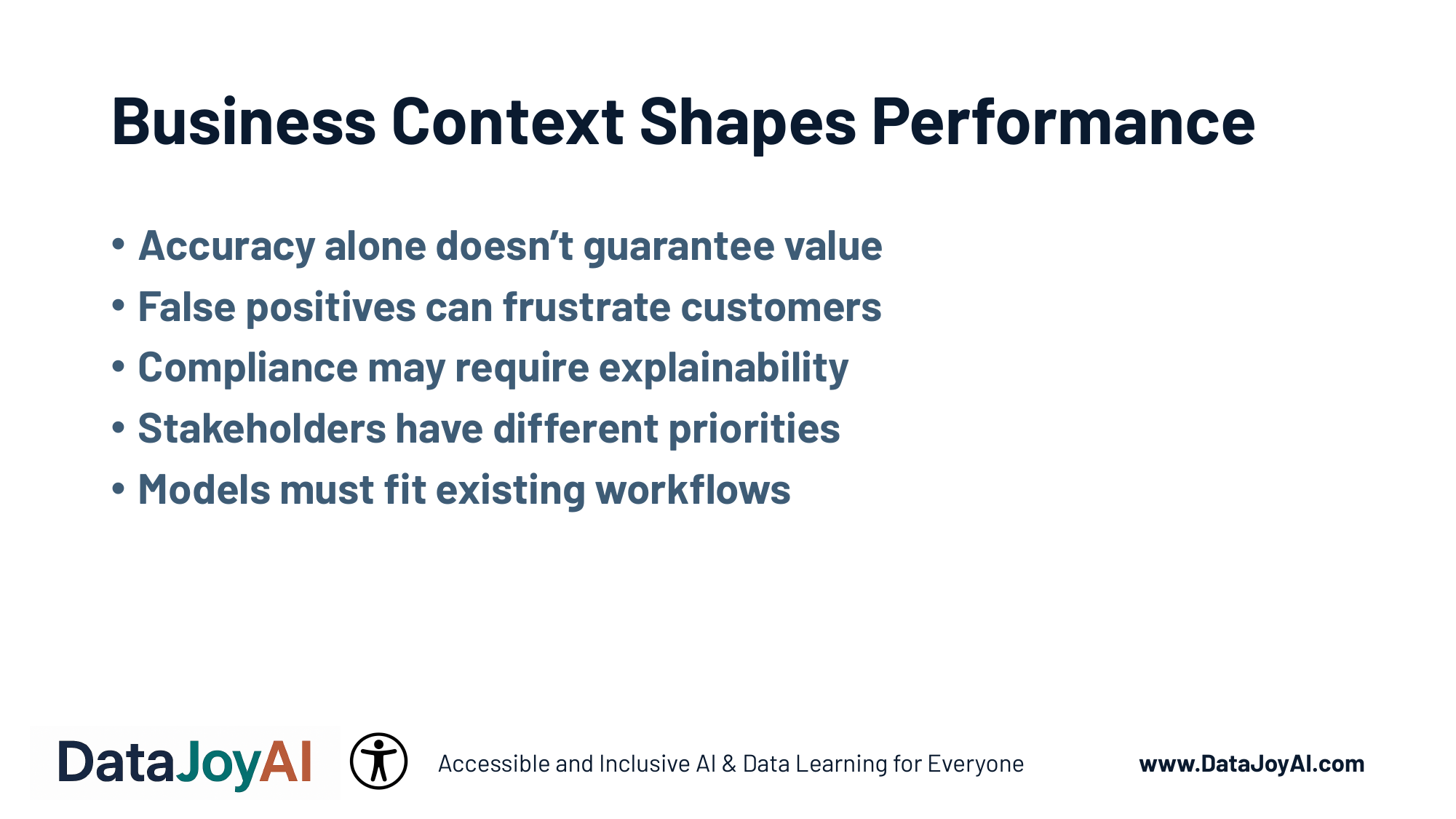

# Business Context Shapes Performance
Accuracy alone doesn’t guarantee value
False positives can frustrate customers
Compliance may require explainability
Stakeholders have different priorities
Models must fit existing workflows